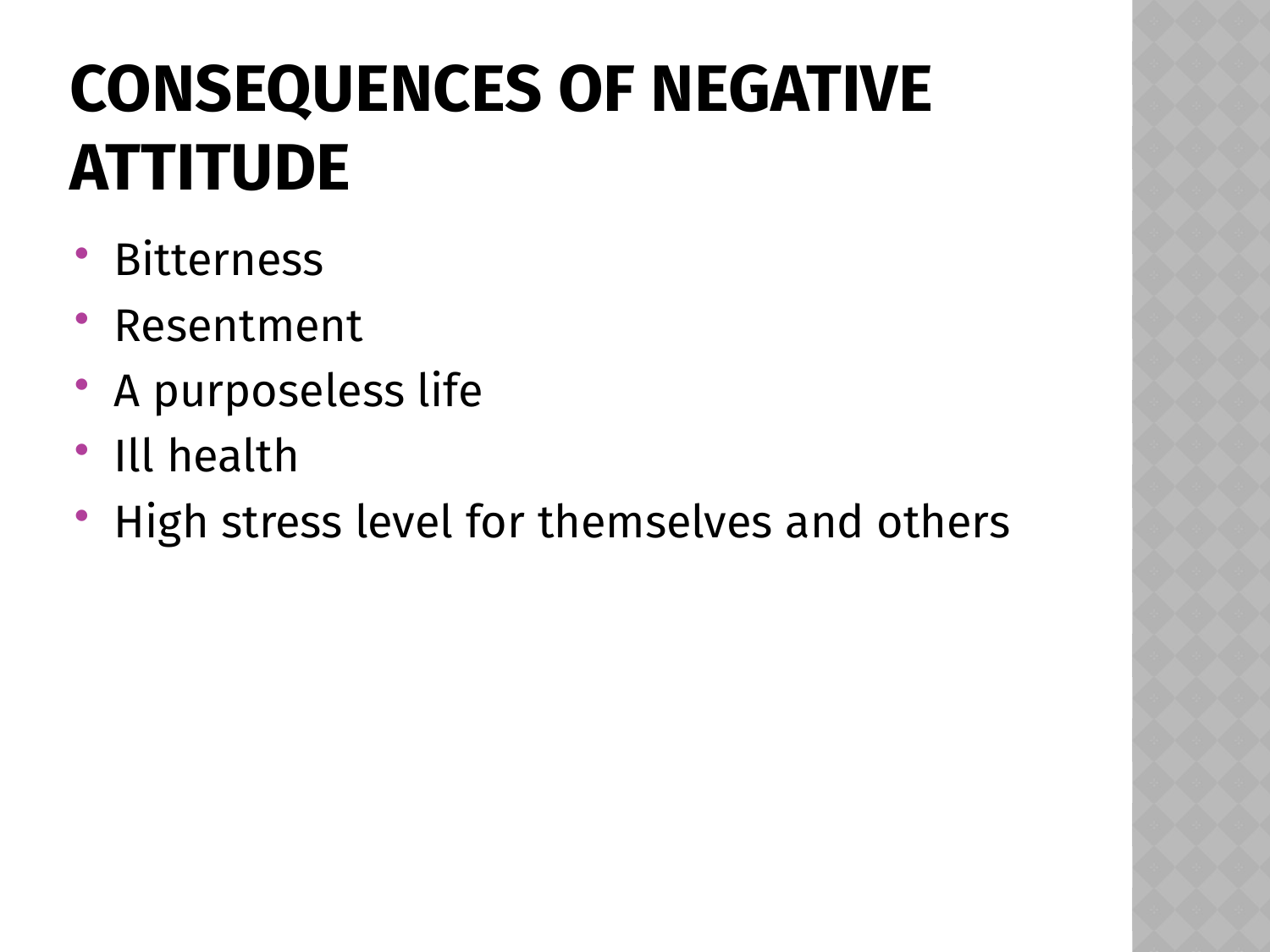

# Consequences of negative attitude
Bitterness
Resentment
A purposeless life
Ill health
High stress level for themselves and others